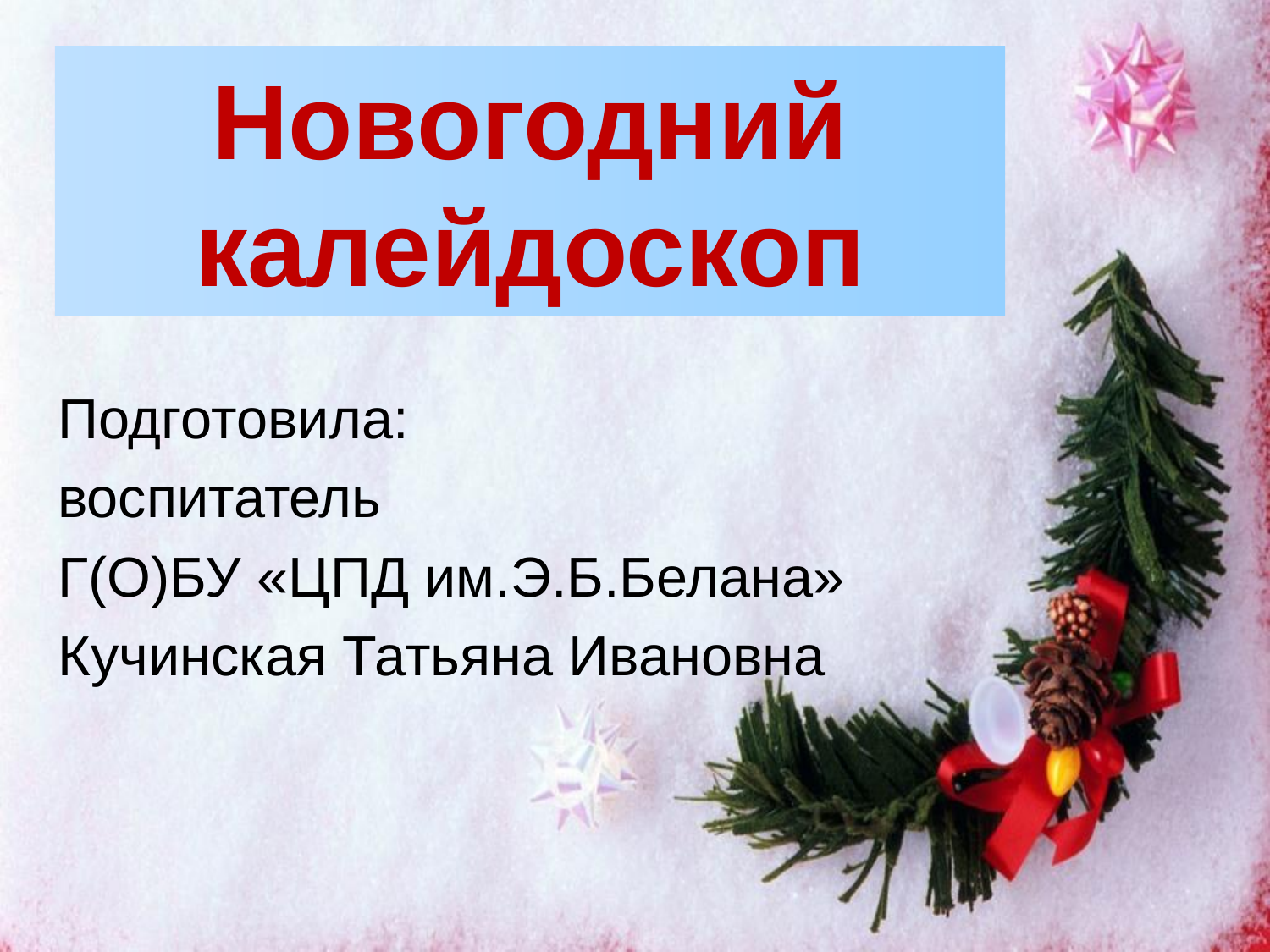

# Новогодний калейдоскоп
Подготовила:
воспитатель
Г(О)БУ «ЦПД им.Э.Б.Белана»
Кучинская Татьяна Ивановна